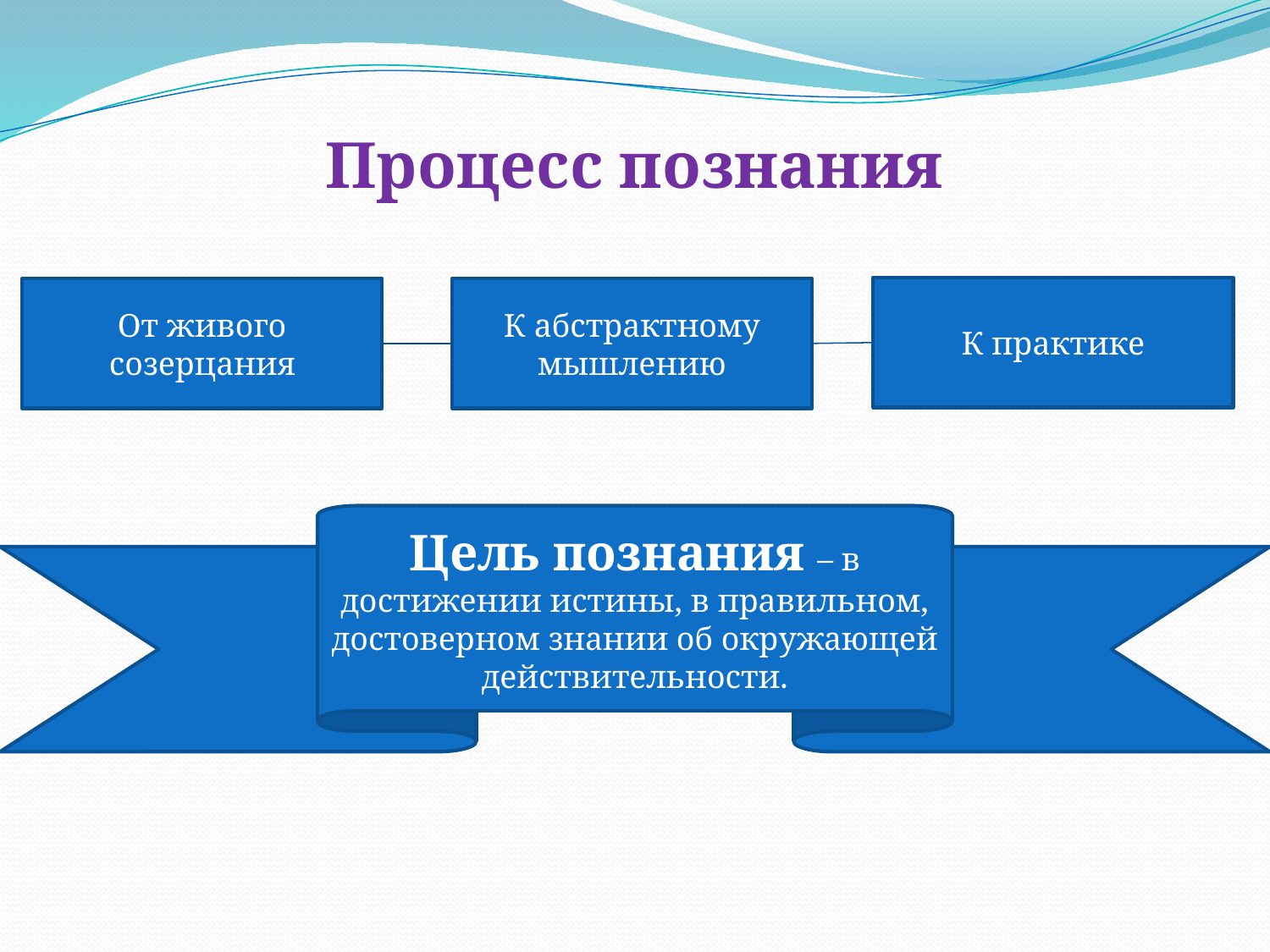

Процесс познания
К практике
От живого созерцания
К абстрактному мышлению
Цель познания – в достижении истины, в правильном, достоверном знании об окружающей действительности.